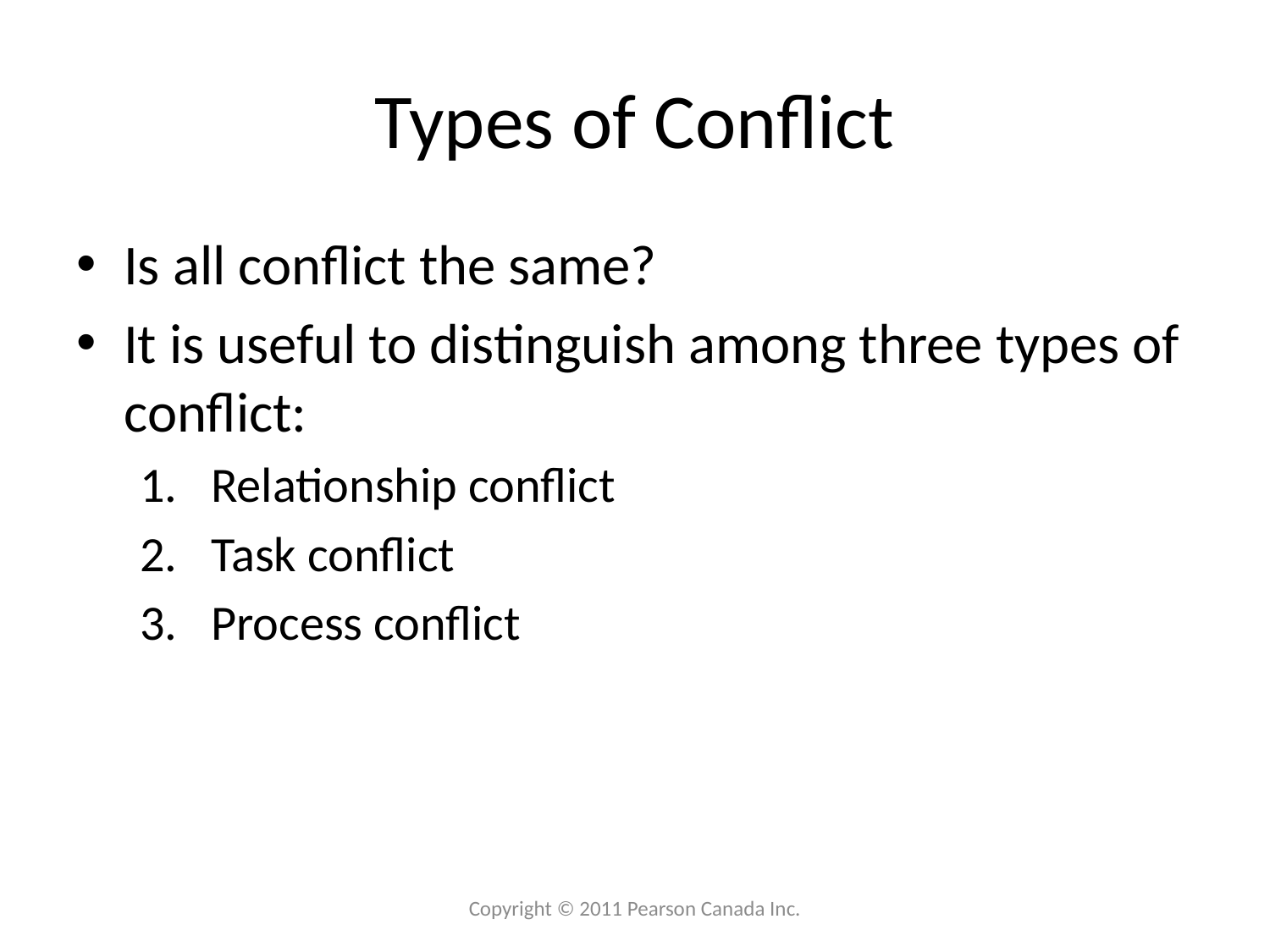

# Types of Conflict
Is all conflict the same?
It is useful to distinguish among three types of conflict:
Relationship conflict
Task conflict
Process conflict

Copyright © 2011 Pearson Canada Inc.